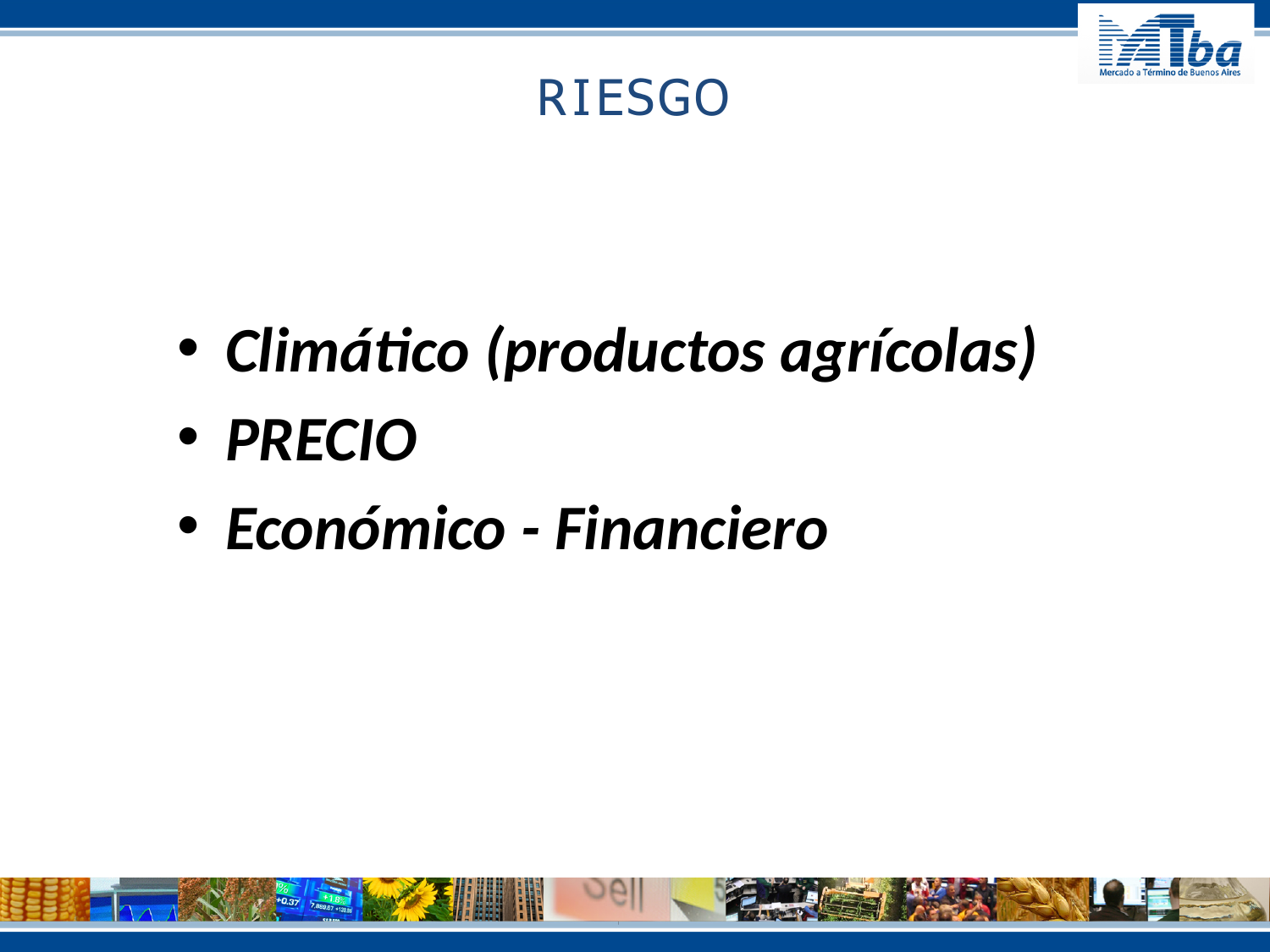

RIESGO

Climático (productos agrícolas)
PRECIO
Económico - Financiero